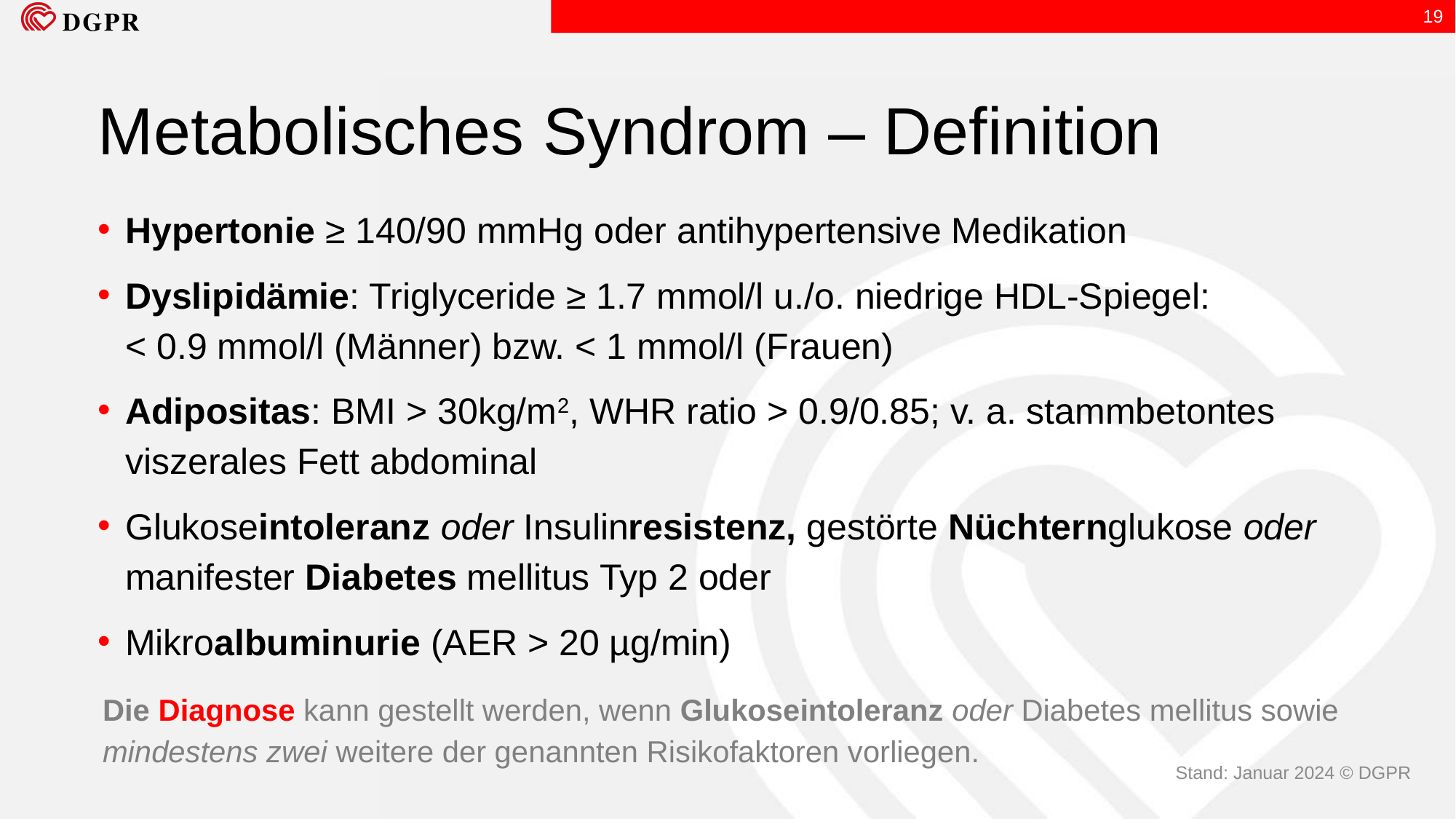

19
Metabolisches Syndrom – Definition
Hypertonie ≥ 140/90 mmHg oder antihypertensive Medikation
Dyslipidämie: Triglyceride ≥ 1.7 mmol/l u./o. niedrige HDL-Spiegel:
< 0.9 mmol/l (Männer) bzw. < 1 mmol/l (Frauen)
Adipositas: BMI > 30kg/m2, WHR ratio > 0.9/0.85; v. a. stammbetontes viszerales Fett abdominal
Glukoseintoleranz oder Insulinresistenz, gestörte Nüchternglukose oder manifester Diabetes mellitus Typ 2 oder
Mikroalbuminurie (AER > 20 µg/min)
Die Diagnose kann gestellt werden, wenn Glukoseintoleranz oder Diabetes mellitus sowie mindestens zwei weitere der genannten Risikofaktoren vorliegen.
Stand: Januar 2024 © DGPR